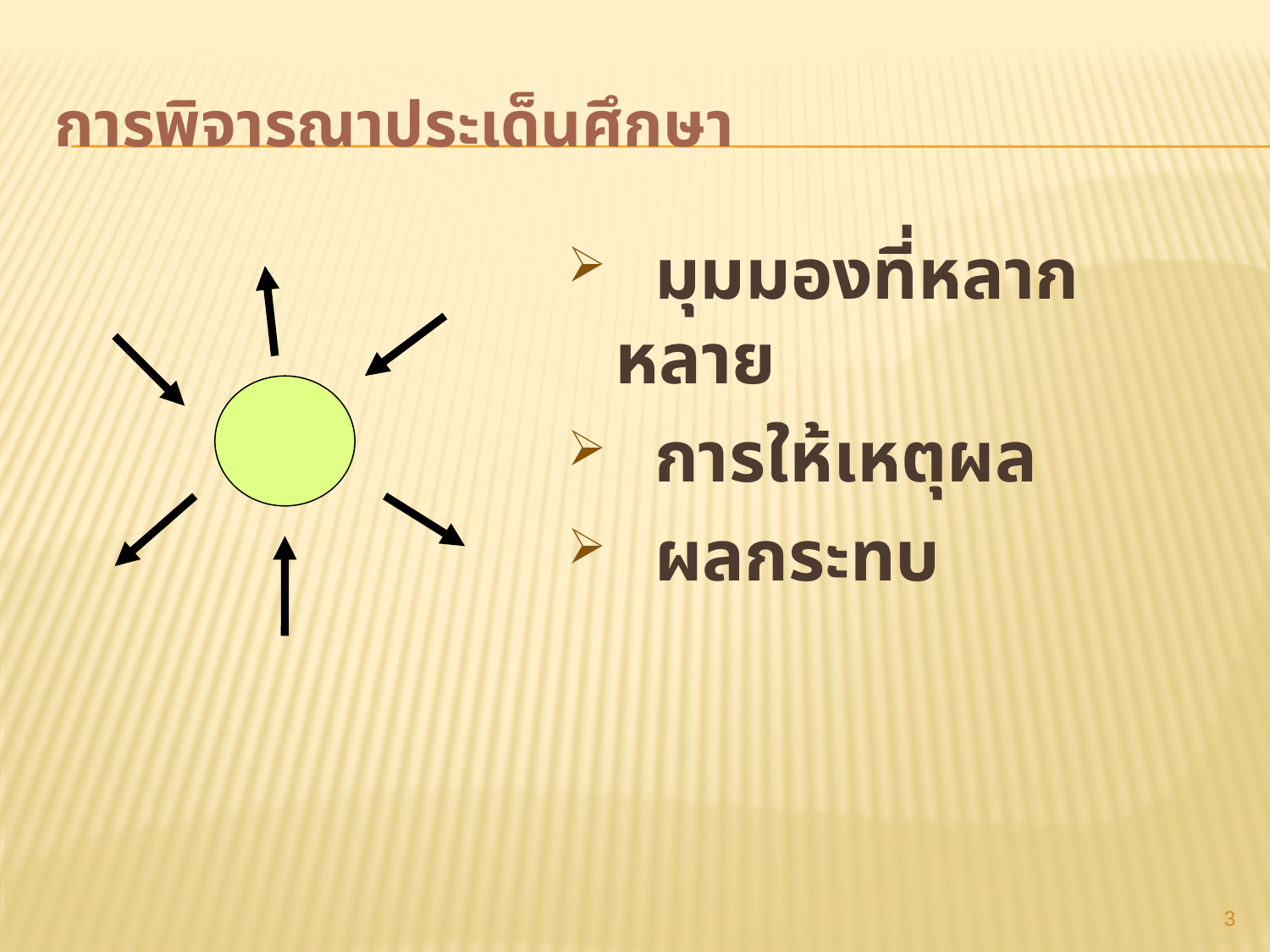

# การพิจารณาประเด็นศึกษา
  มุมมองที่หลากหลาย
  การให้เหตุผล
  ผลกระทบ

3